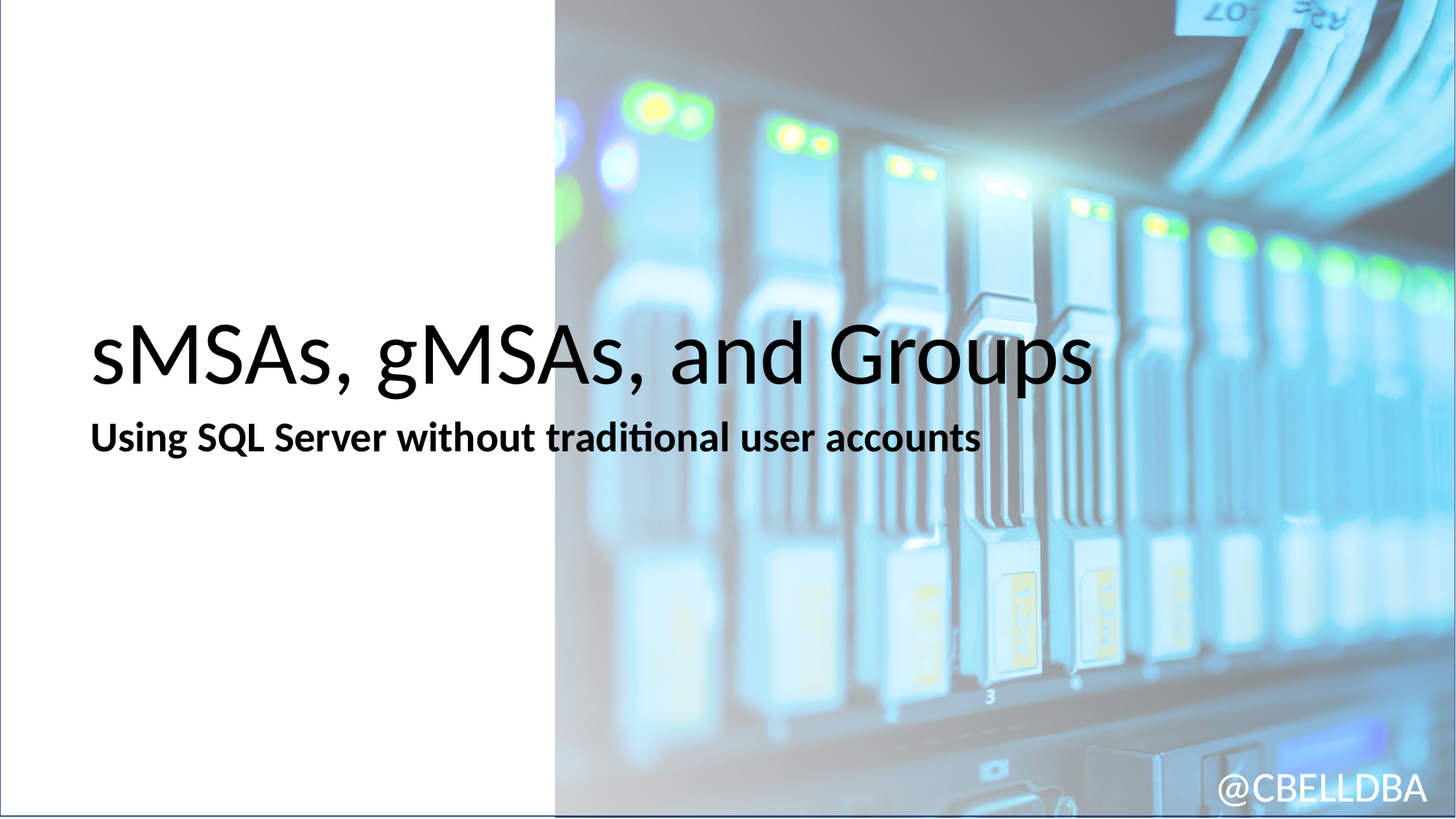

# sMSAs, gMSAs, and Groups
Using SQL Server without traditional user accounts